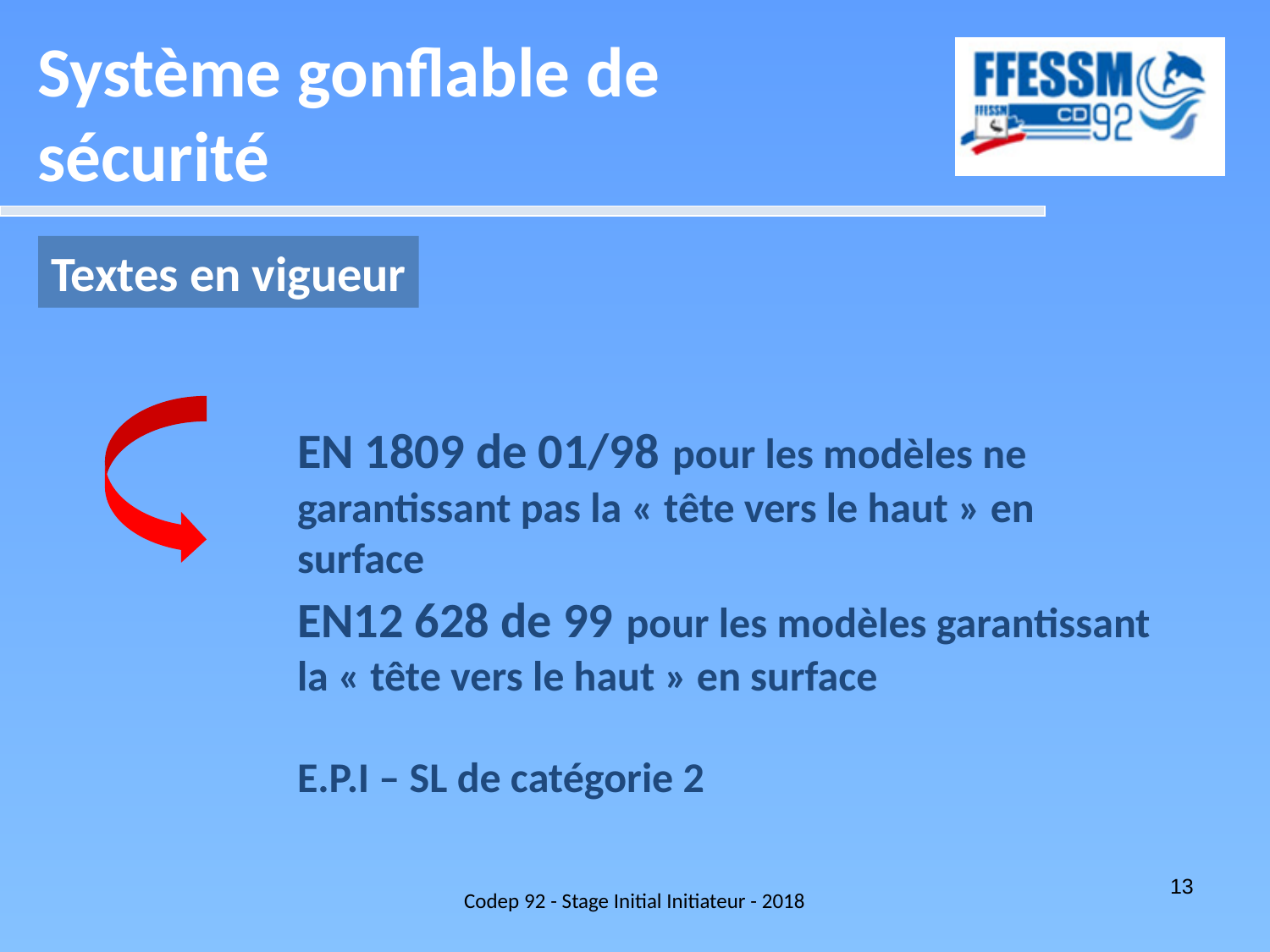

Système gonflable de sécurité
Textes en vigueur

EN 1809 de 01/98 pour les modèles ne garantissant pas la « tête vers le haut » en surface
EN12 628 de 99 pour les modèles garantissant la « tête vers le haut » en surface

E.P.I – SL de catégorie 2

Codep 92 - Stage Initial Initiateur - 2018
13